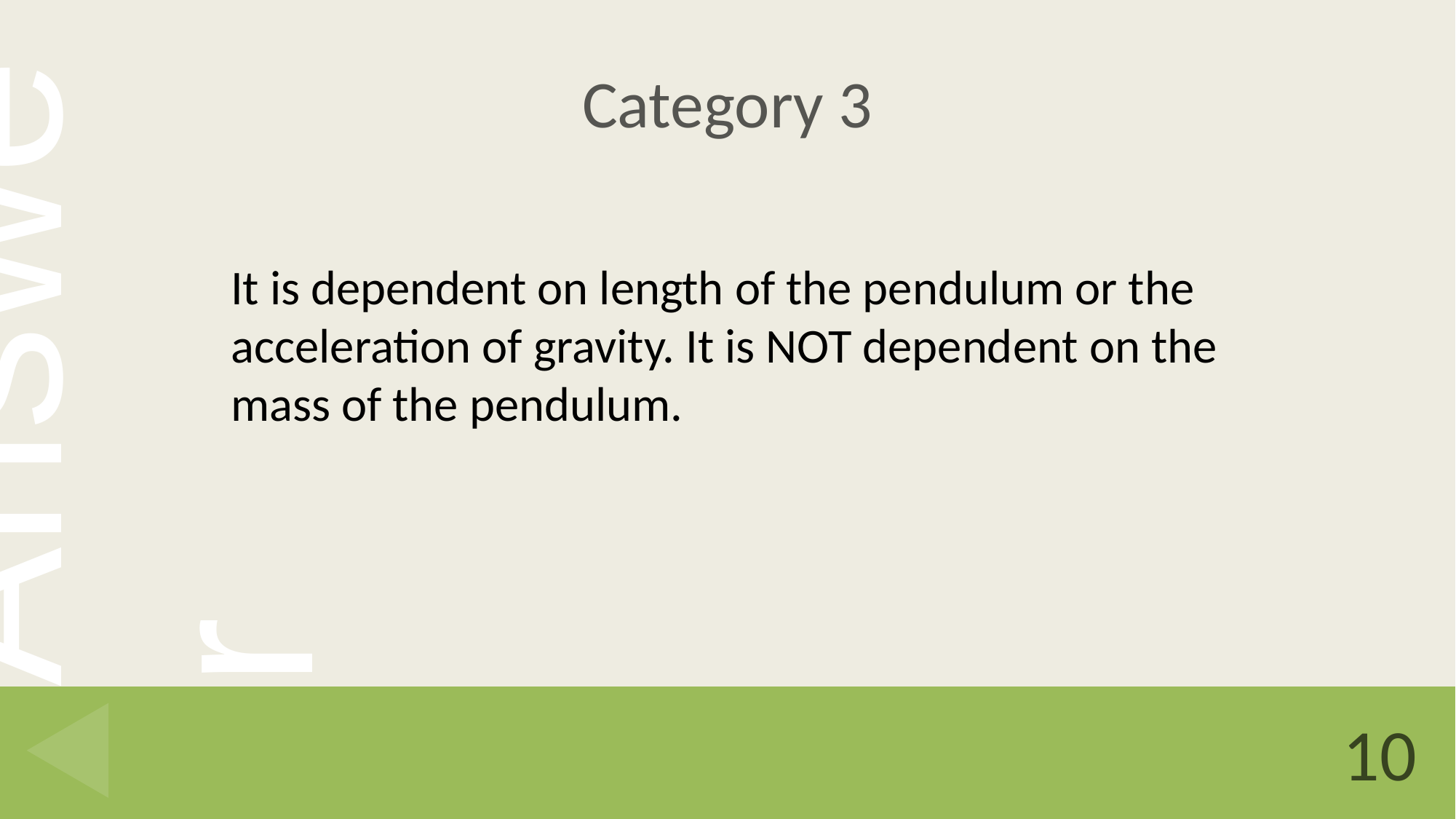

# Category 3
It is dependent on length of the pendulum or the acceleration of gravity. It is NOT dependent on the mass of the pendulum.
10